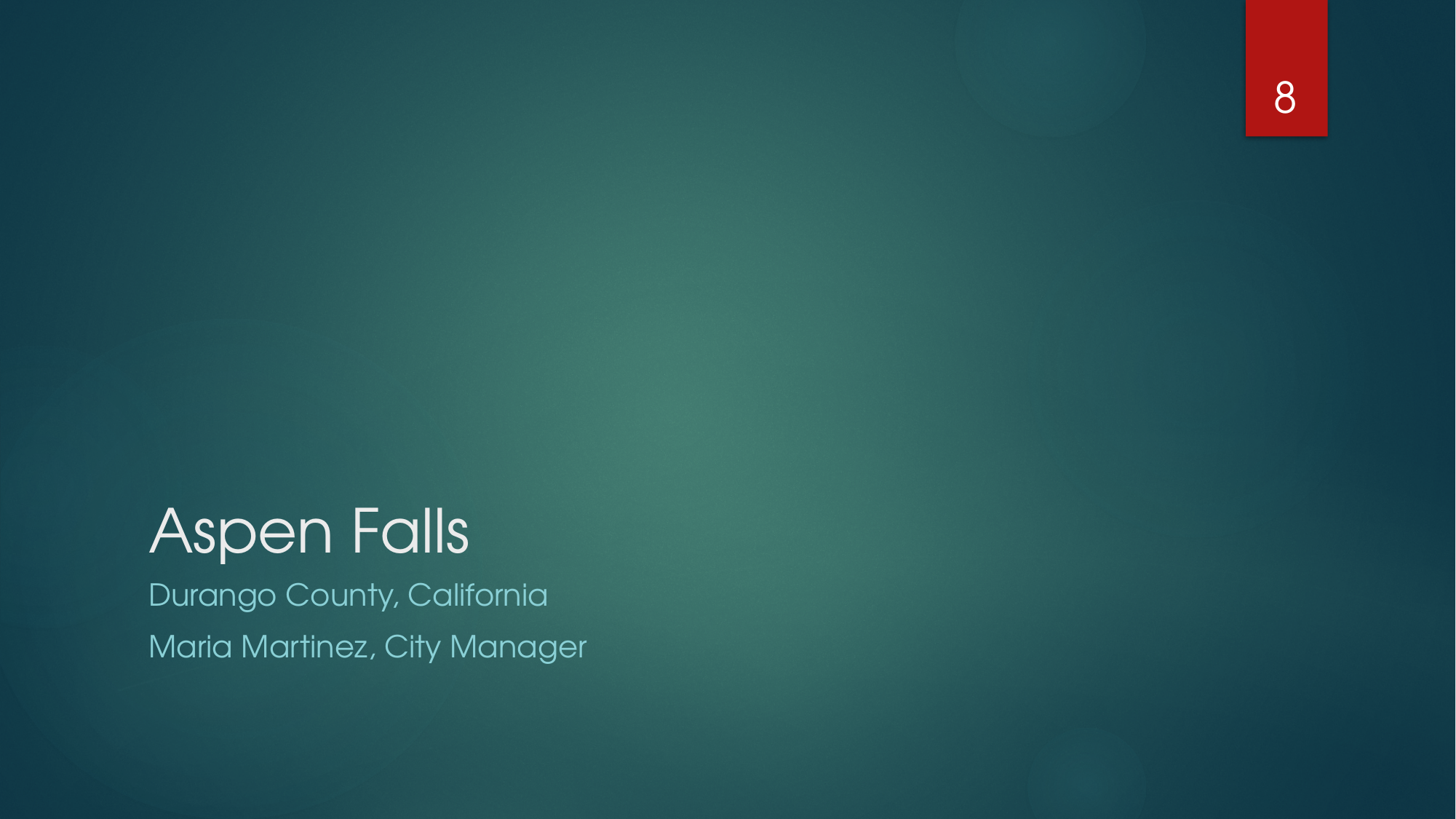

8
# Aspen Falls
Durango County, California
Maria Martinez, City Manager